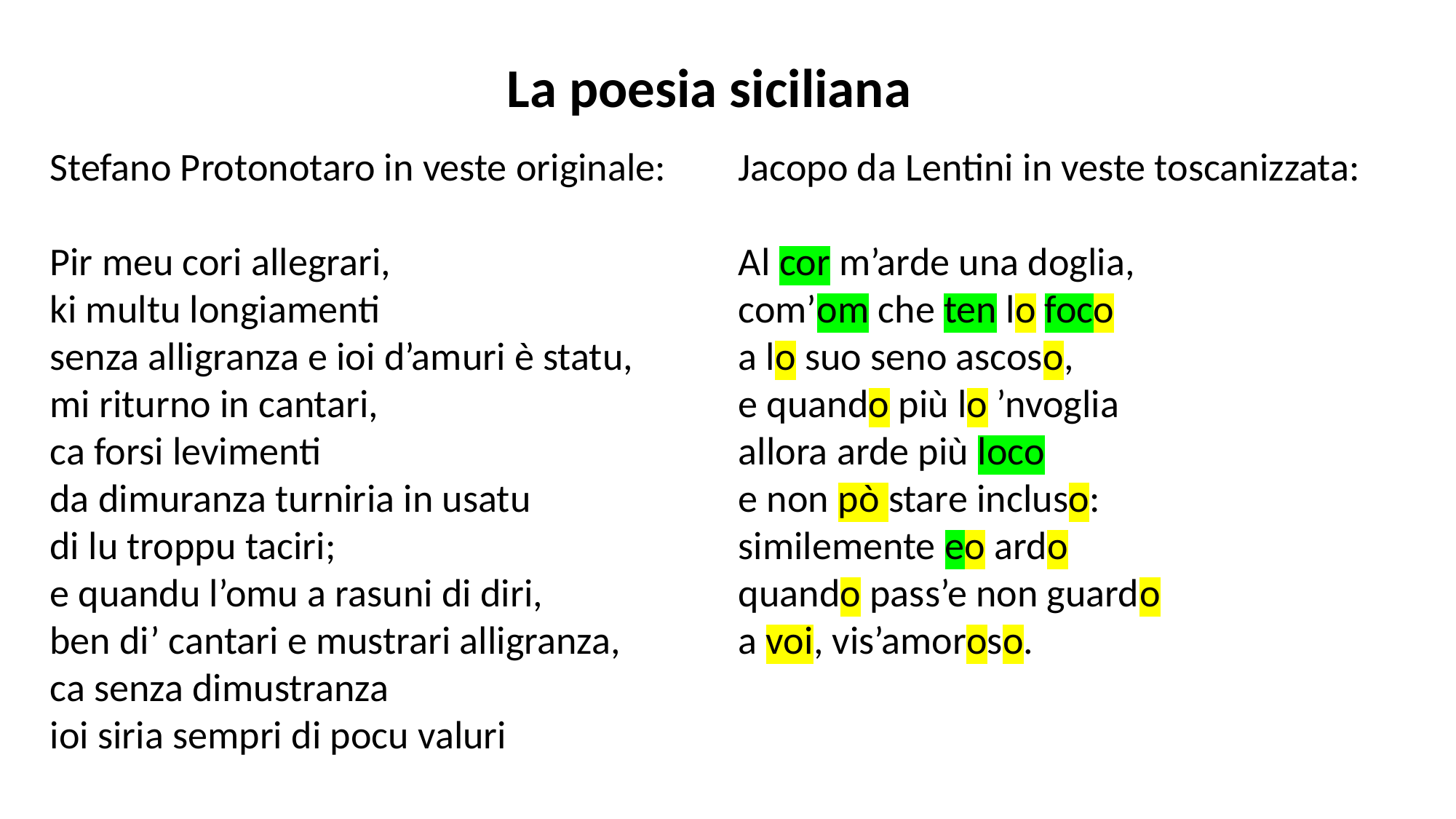

La poesia siciliana
Stefano Protonotaro in veste originale:

Pir meu cori allegrari,
ki multu longiamenti
senza alligranza e ioi d’amuri è statu,
mi riturno in cantari,
ca forsi levimenti
da dimuranza turniria in usatu
di lu troppu taciri;
e quandu l’omu a rasuni di diri,
ben di’ cantari e mustrari alligranza,
ca senza dimustranza
ioi siria sempri di pocu valuri
Jacopo da Lentini in veste toscanizzata:

Al cor m’arde una doglia,
com’om che ten lo foco
a lo suo seno ascoso,
e quando più lo ’nvoglia
allora arde più loco
e non pò stare incluso:
similemente eo ardo
quando pass’e non guardo
a voi, vis’amoroso.